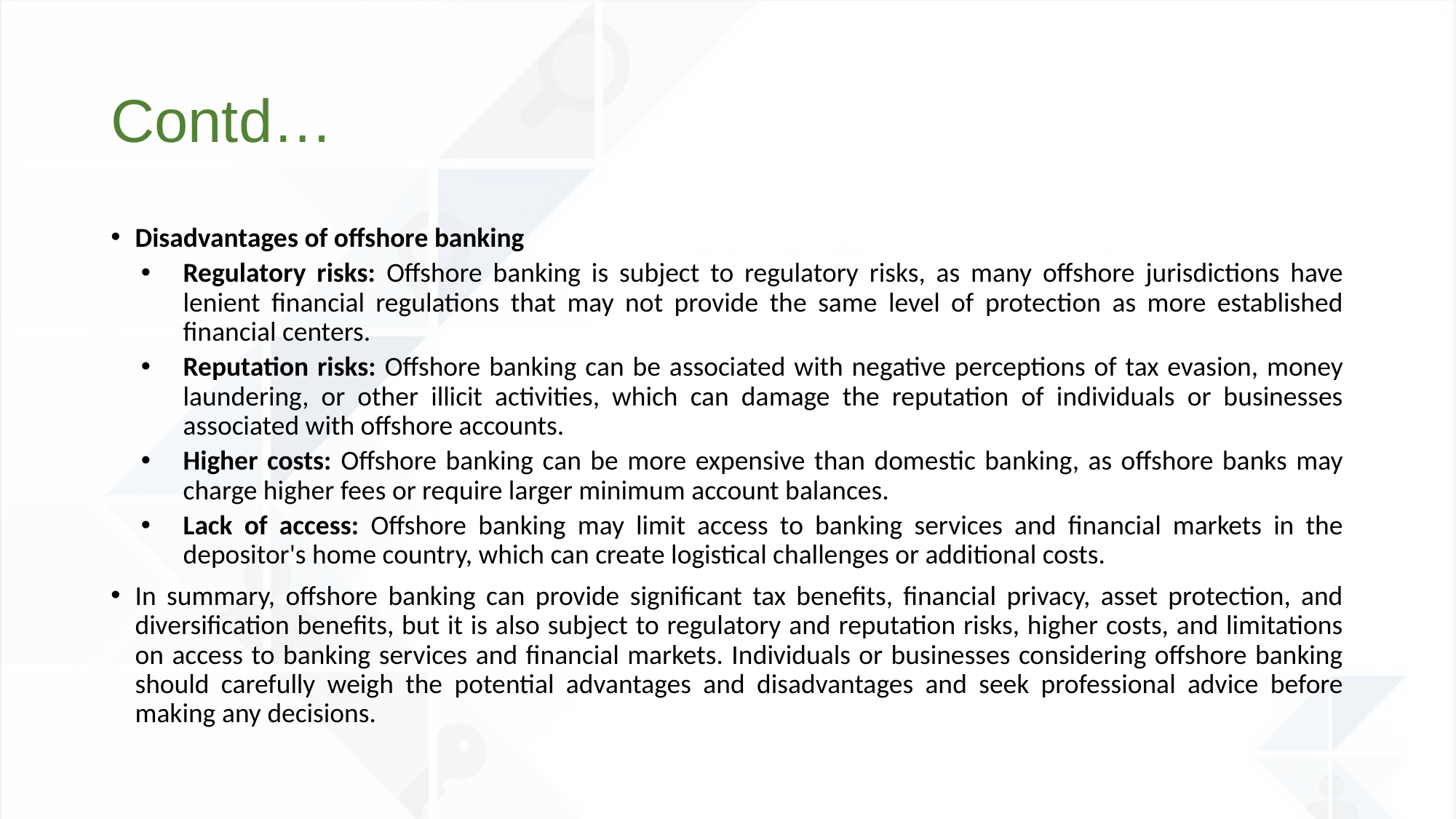

# Contd…
Disadvantages of offshore banking
Regulatory risks: Offshore banking is subject to regulatory risks, as many offshore jurisdictions have lenient financial regulations that may not provide the same level of protection as more established financial centers.
Reputation risks: Offshore banking can be associated with negative perceptions of tax evasion, money laundering, or other illicit activities, which can damage the reputation of individuals or businesses associated with offshore accounts.
Higher costs: Offshore banking can be more expensive than domestic banking, as offshore banks may charge higher fees or require larger minimum account balances.
Lack of access: Offshore banking may limit access to banking services and financial markets in the depositor's home country, which can create logistical challenges or additional costs.
In summary, offshore banking can provide significant tax benefits, financial privacy, asset protection, and diversification benefits, but it is also subject to regulatory and reputation risks, higher costs, and limitations on access to banking services and financial markets. Individuals or businesses considering offshore banking should carefully weigh the potential advantages and disadvantages and seek professional advice before making any decisions.